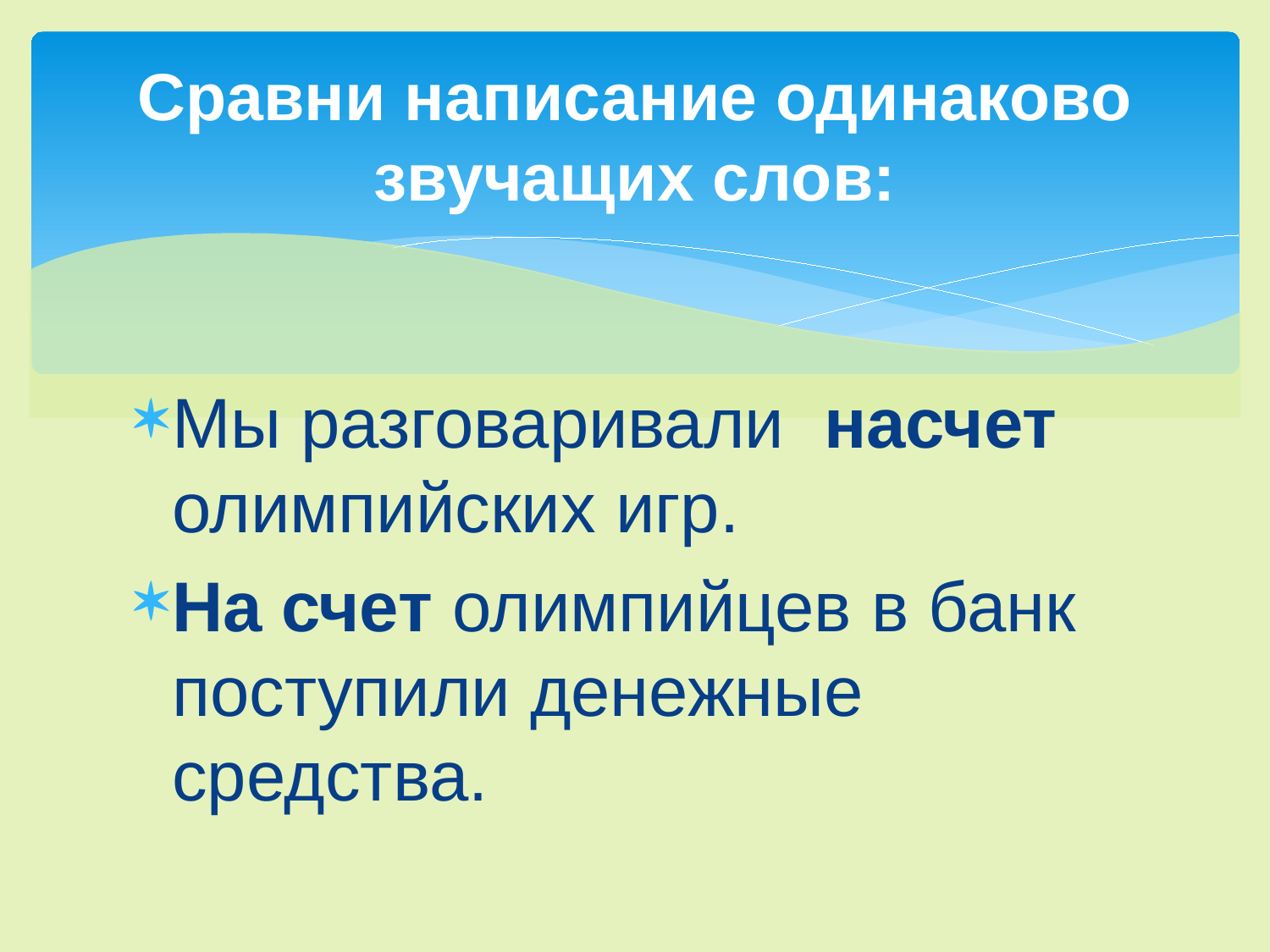

# Сравни написание одинаково звучащих слов:
Мы разговаривали  насчет олимпийских игр.
На счет олимпийцев в банк поступили денежные средства.